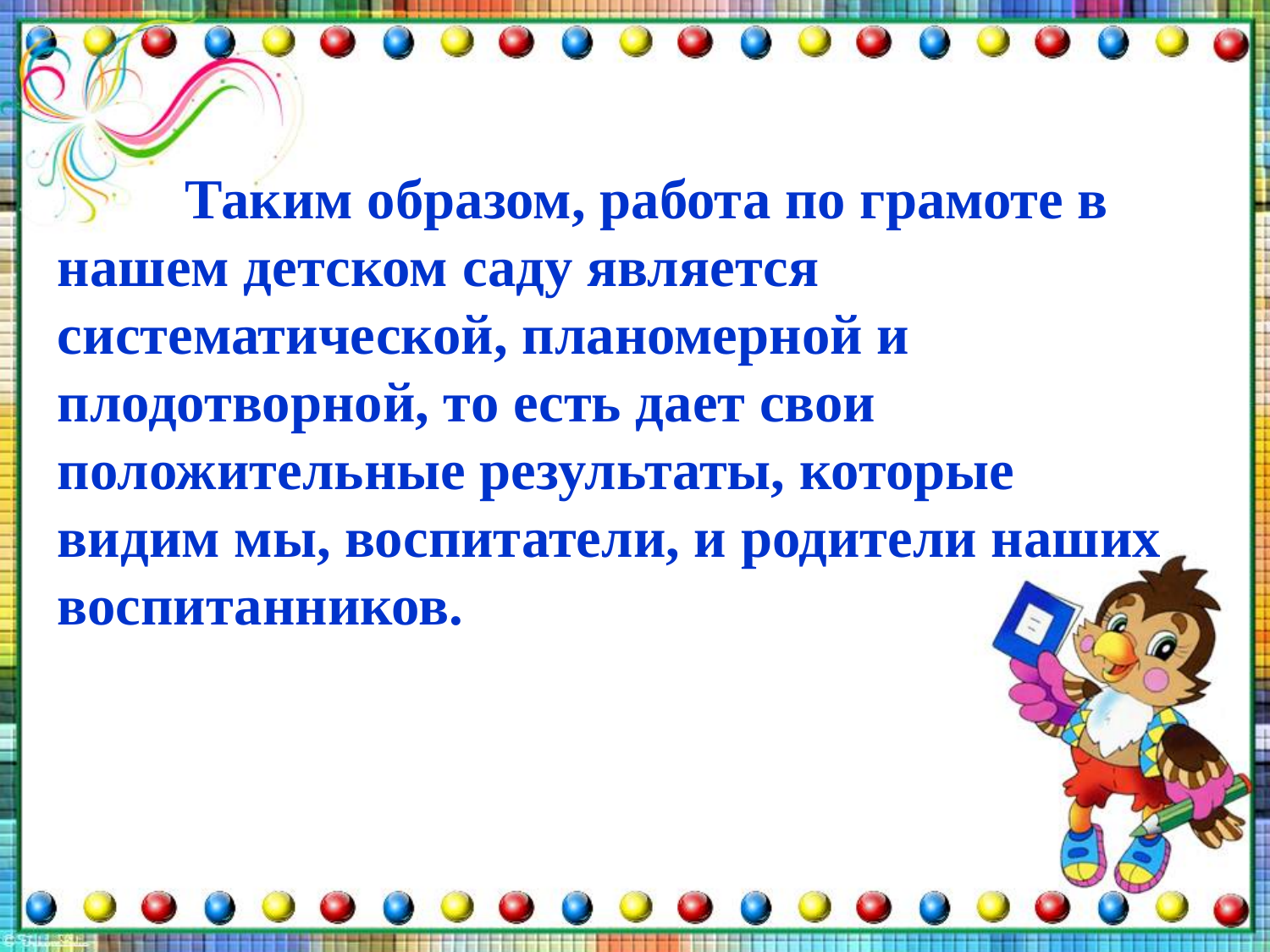

Таким образом, работа по грамоте в   нашем детском саду является систематической, планомерной и плодотворной, то есть дает свои положительные результаты, которые видим мы, воспитатели, и родители наших воспитанников.